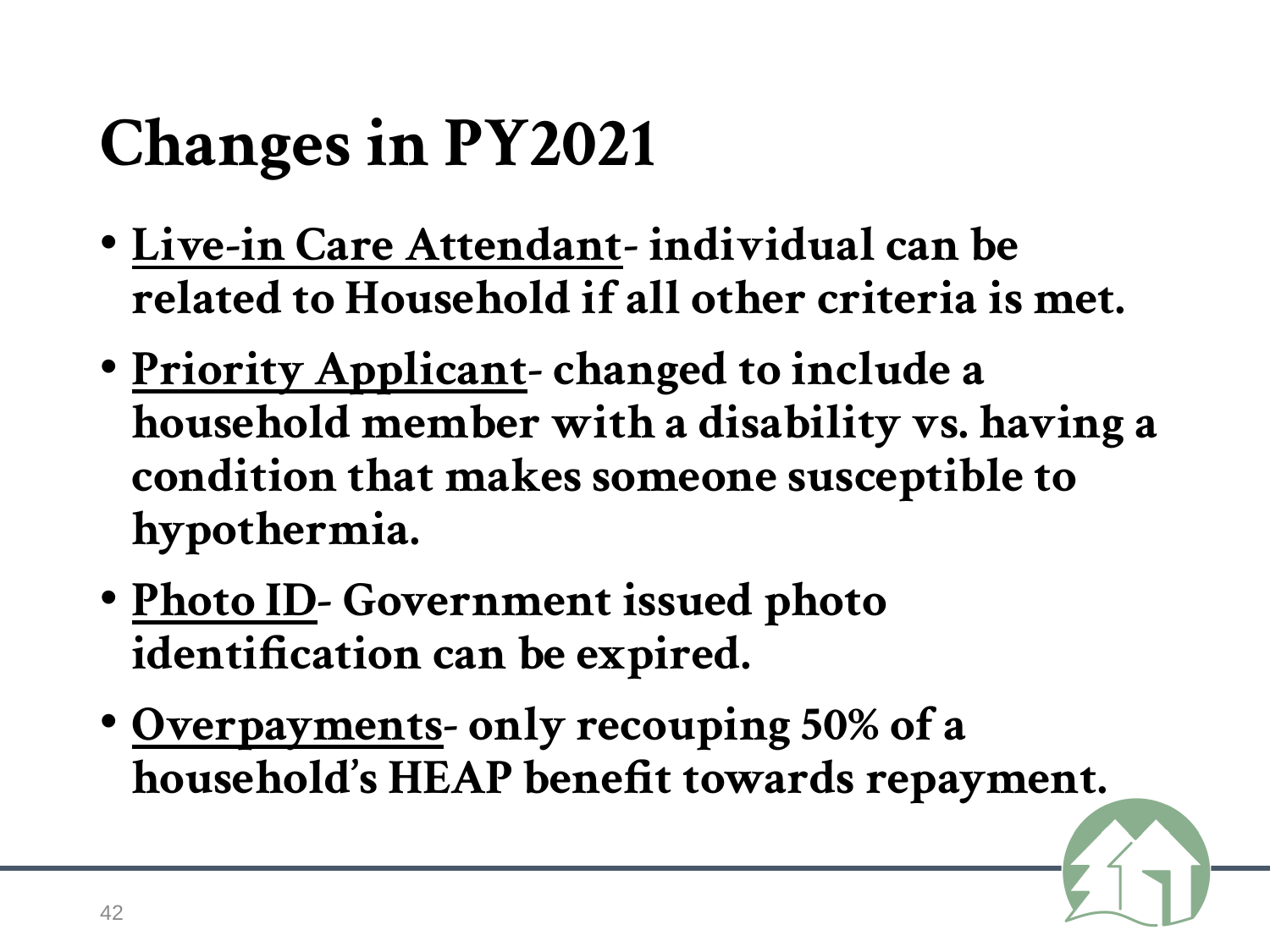

# Changes in PY2021
Live-in Care Attendant- individual can be related to Household if all other criteria is met.
Priority Applicant- changed to include a household member with a disability vs. having a condition that makes someone susceptible to hypothermia.
Photo ID- Government issued photo identification can be expired.
Overpayments- only recouping 50% of a household’s HEAP benefit towards repayment.
42